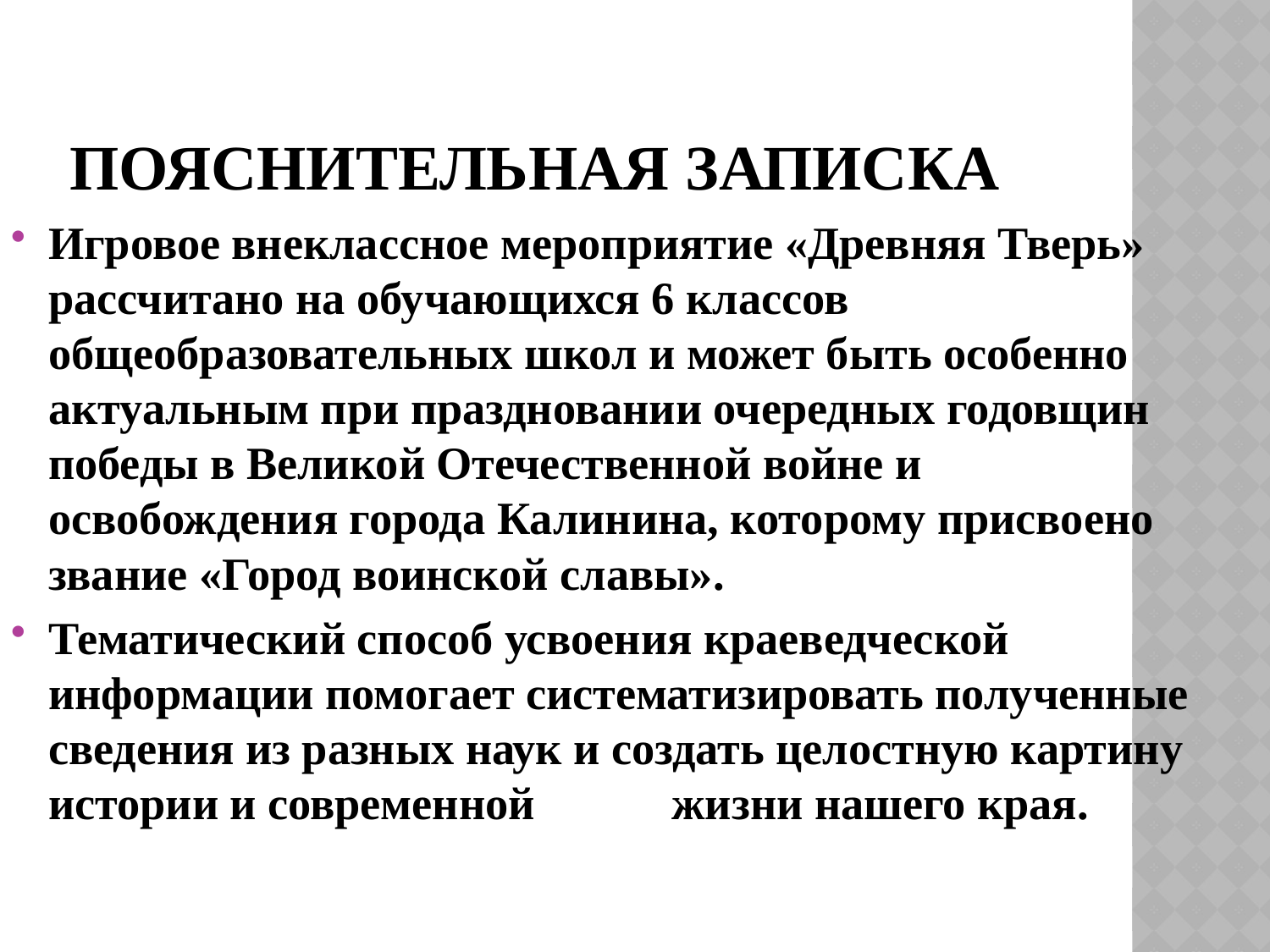

# ПОЯСНИТЕЛЬНАЯ ЗАПИСКА

Игровое внеклассное мероприятие «Древняя Тверь» рассчитано на обучающихся 6 классов общеобразовательных школ и может быть особенно актуальным при праздновании очередных годовщин победы в Великой Отечественной войне и освобождения города Калинина, которому присвоено звание «Город воинской славы».
Тематический способ усвоения краеведческой информации помогает систематизировать полученные сведения из разных наук и создать целостную картину истории и современной            жизни нашего края.